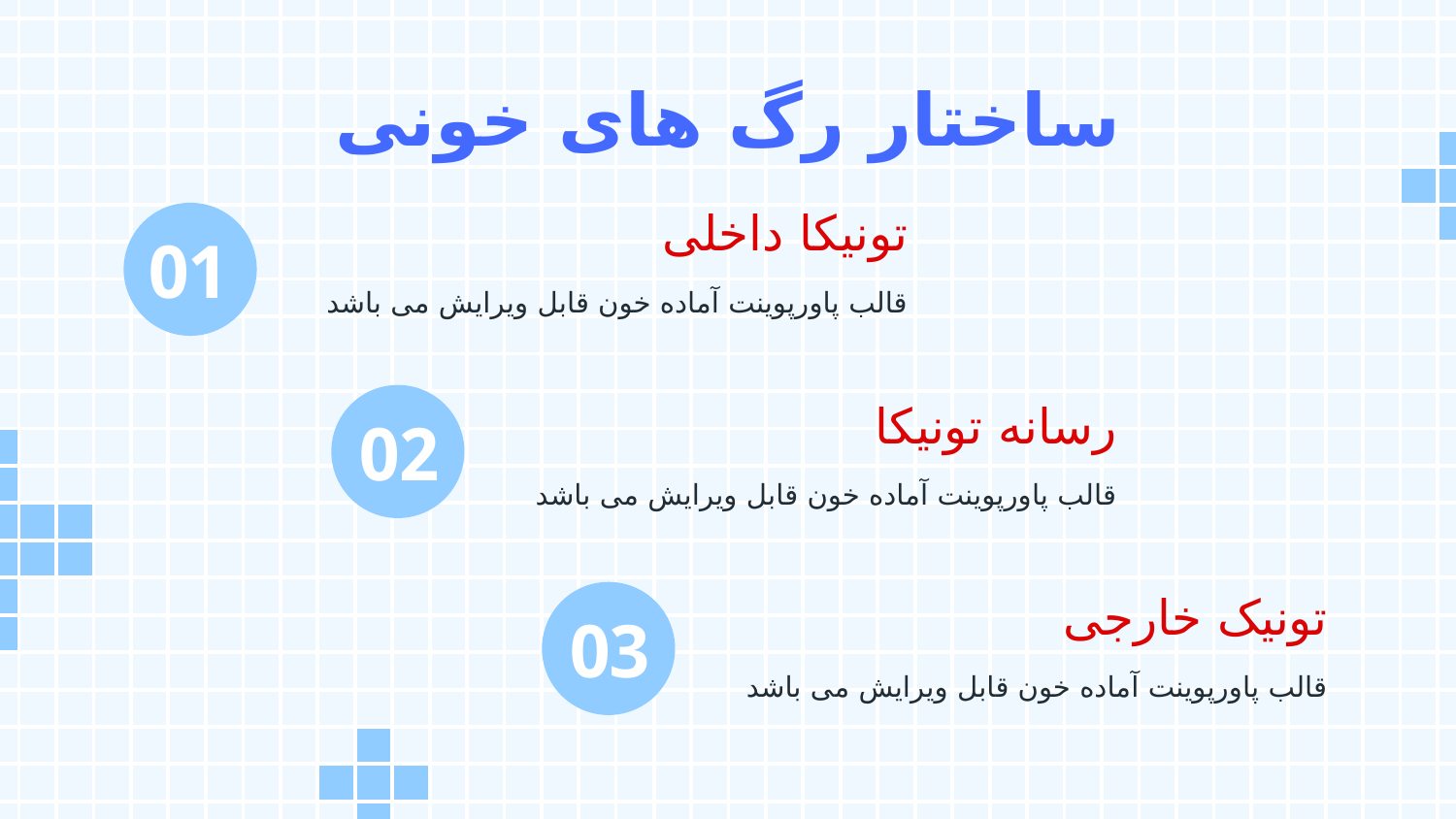

# ساختار رگ های خونی
تونیکا داخلی

01
قالب پاورپوینت آماده خون قابل ویرایش می باشد

رسانه تونیکا
02
قالب پاورپوینت آماده خون قابل ویرایش می باشد

تونیک خارجی
03
قالب پاورپوینت آماده خون قابل ویرایش می باشد